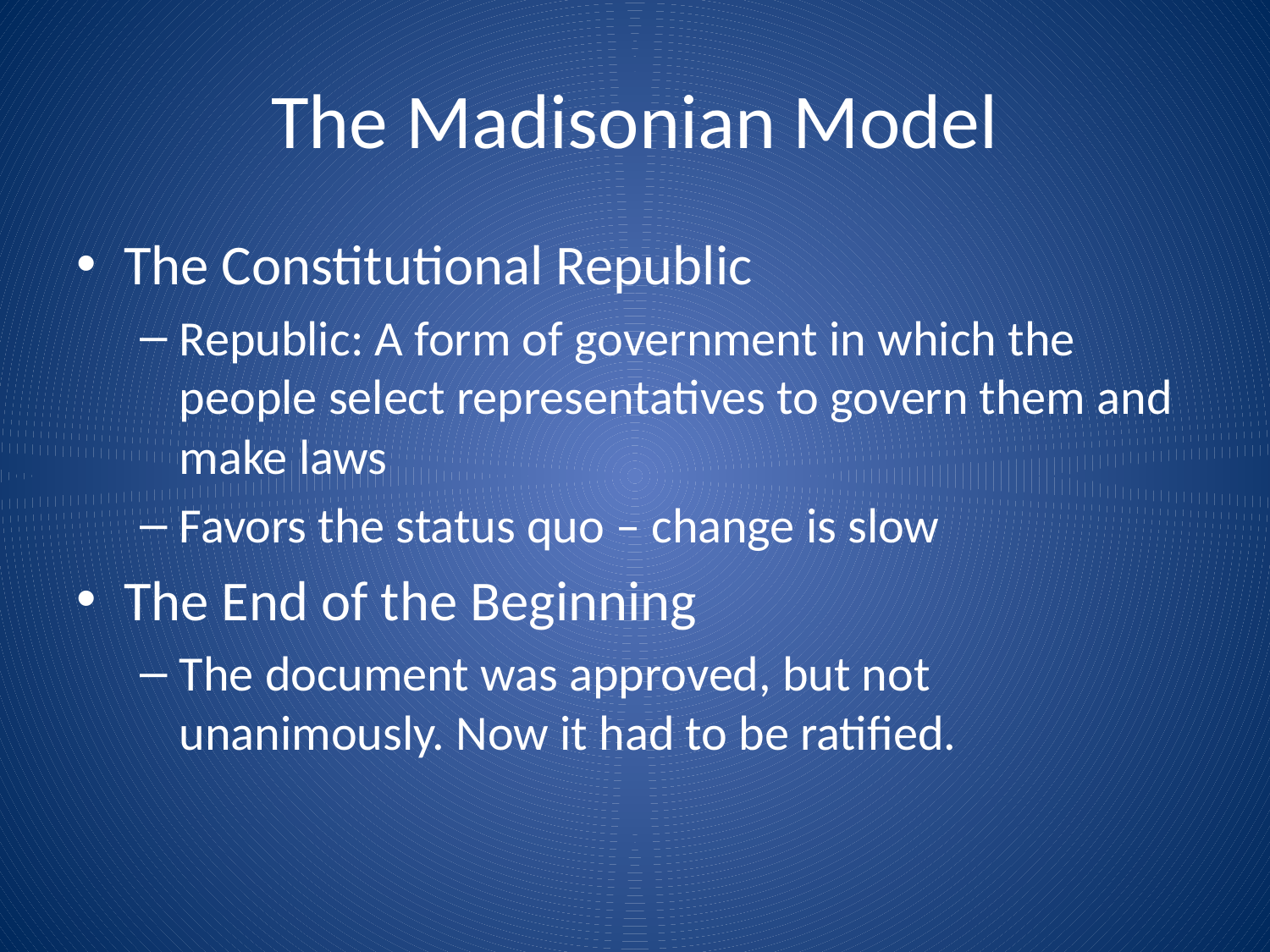

# The Madisonian Model
The Constitutional Republic
Republic: A form of government in which the people select representatives to govern them and make laws
Favors the status quo – change is slow
The End of the Beginning
The document was approved, but not unanimously. Now it had to be ratified.